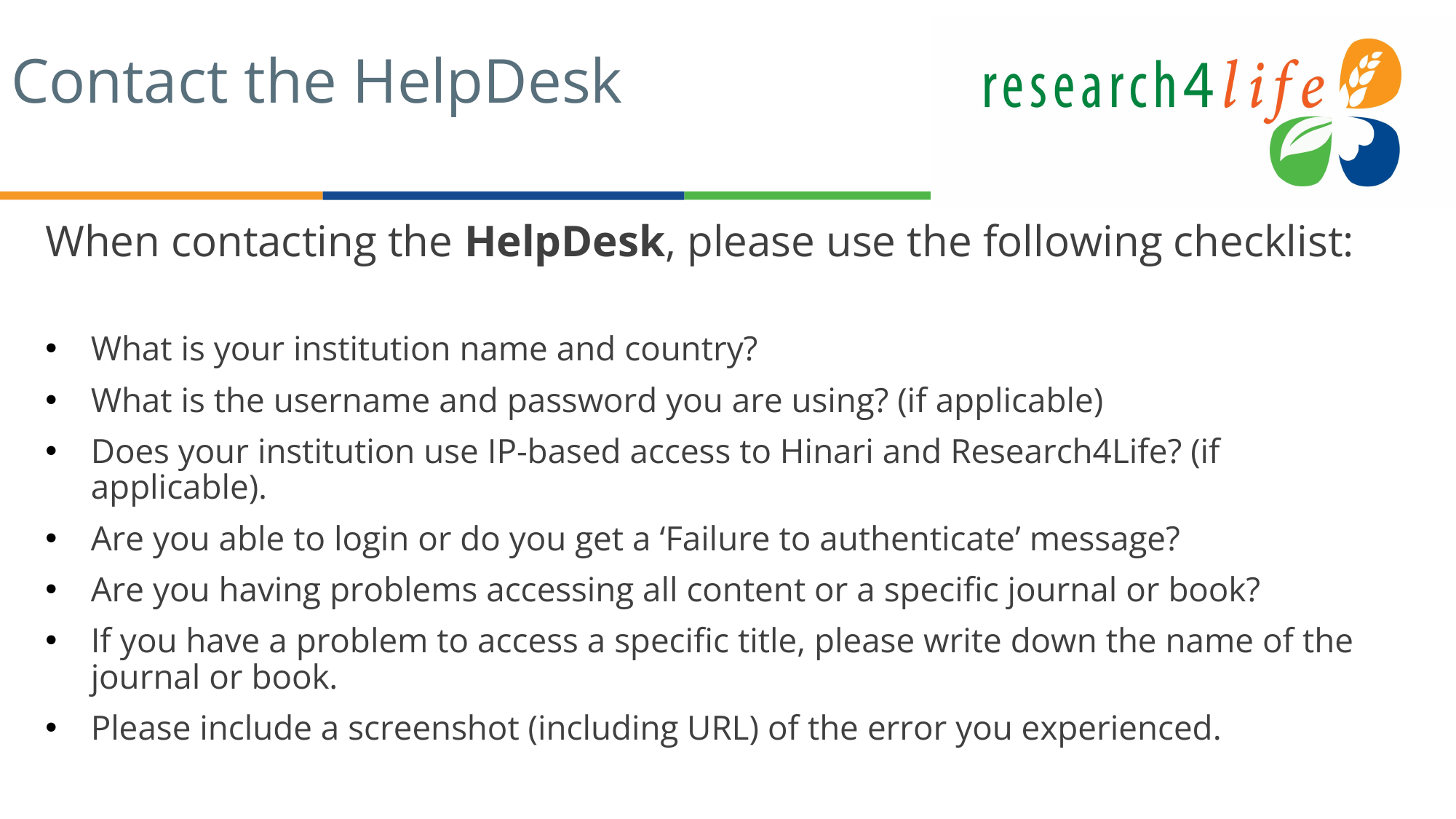

# Contact the HelpDesk
When contacting the HelpDesk, please use the following checklist:

What is your institution name and country?
What is the username and password you are using? (if applicable)
Does your institution use IP-based access to Hinari and Research4Life? (if applicable).
Are you able to login or do you get a ‘Failure to authenticate’ message?
Are you having problems accessing all content or a specific journal or book?
If you have a problem to access a specific title, please write down the name of the journal or book.
Please include a screenshot (including URL) of the error you experienced.